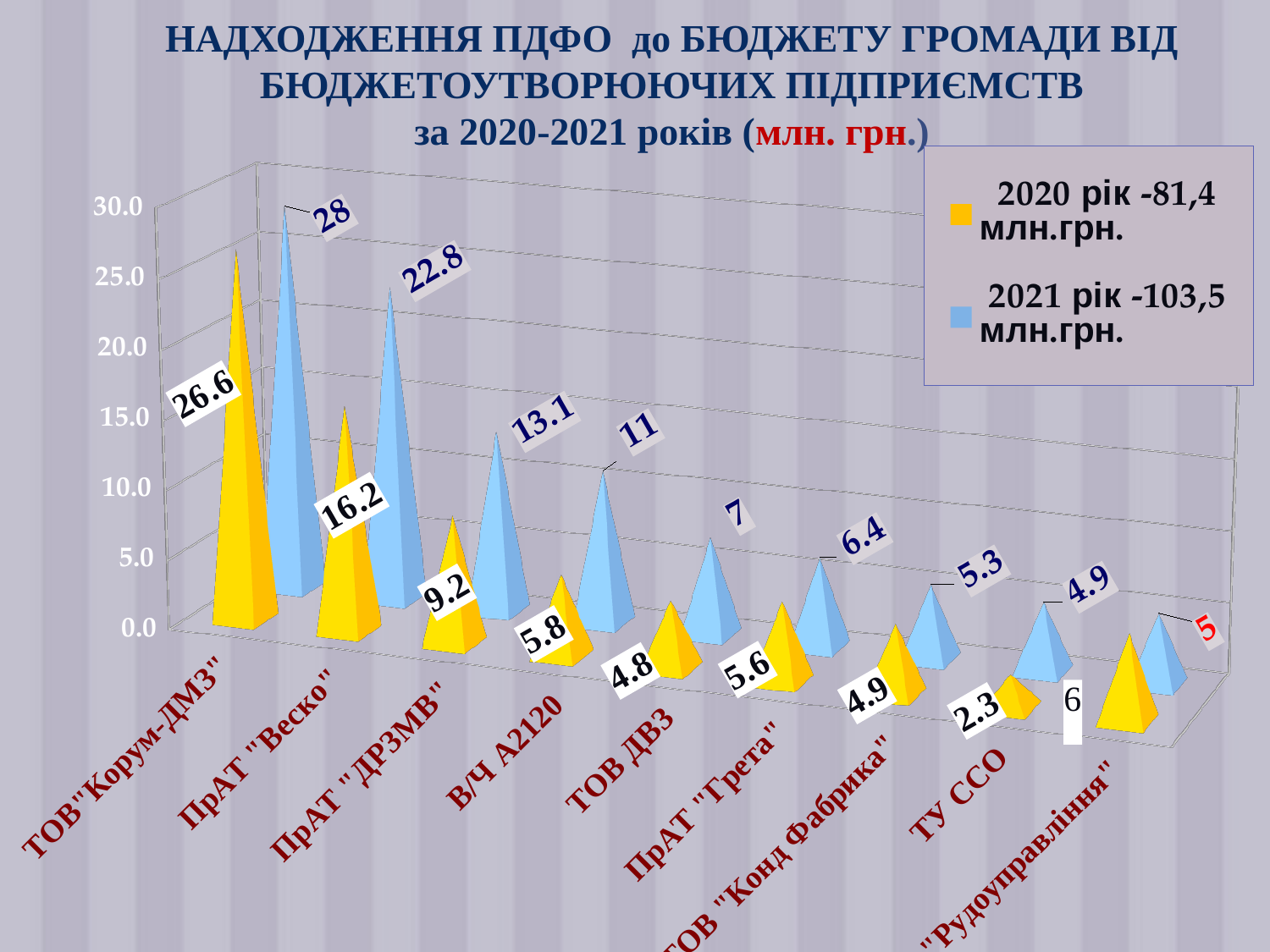

# НАДХОДЖЕННЯ ПДФО  до БЮДЖЕТУ ГРОМАДИ ВІД БЮДЖЕТОУТВОРЮЮЧИХ ПІДПРИЄМСТВ за 2020-2021 років (млн. грн.)

[unsupported chart]